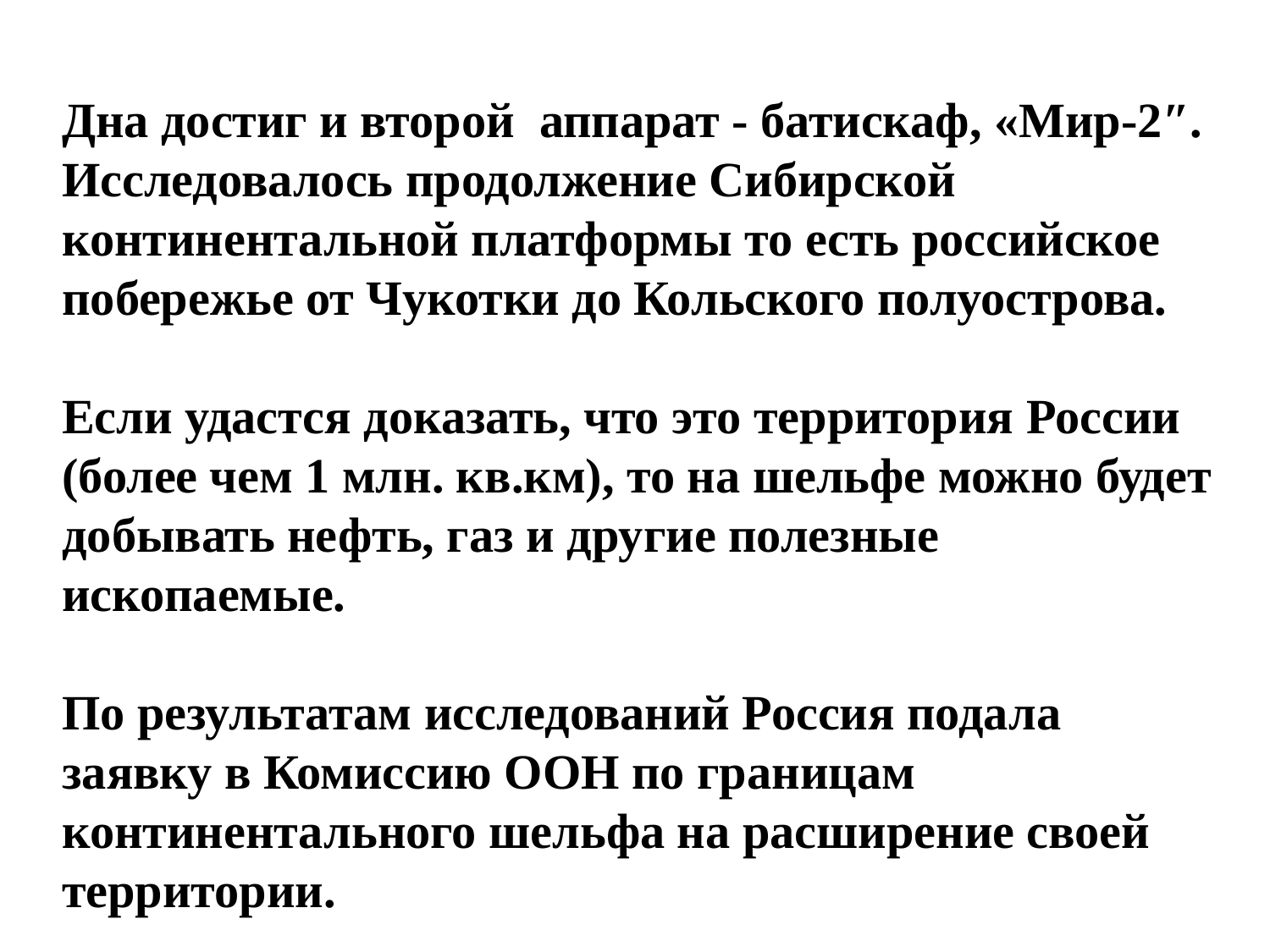

Дна достиг и второй  аппарат - батискаф, «Мир-2″.
Исследовалось продолжение Сибирской континентальной платформы то есть российское побережье от Чукотки до Кольского полуострова.

Если удастся доказать, что это территория России (более чем 1 млн. кв.км), то на шельфе можно будет добывать нефть, газ и другие полезные ископаемые.

По результатам исследований Россия подала заявку в Комиссию ООH по границам континентального шельфа на расширение своей территории.